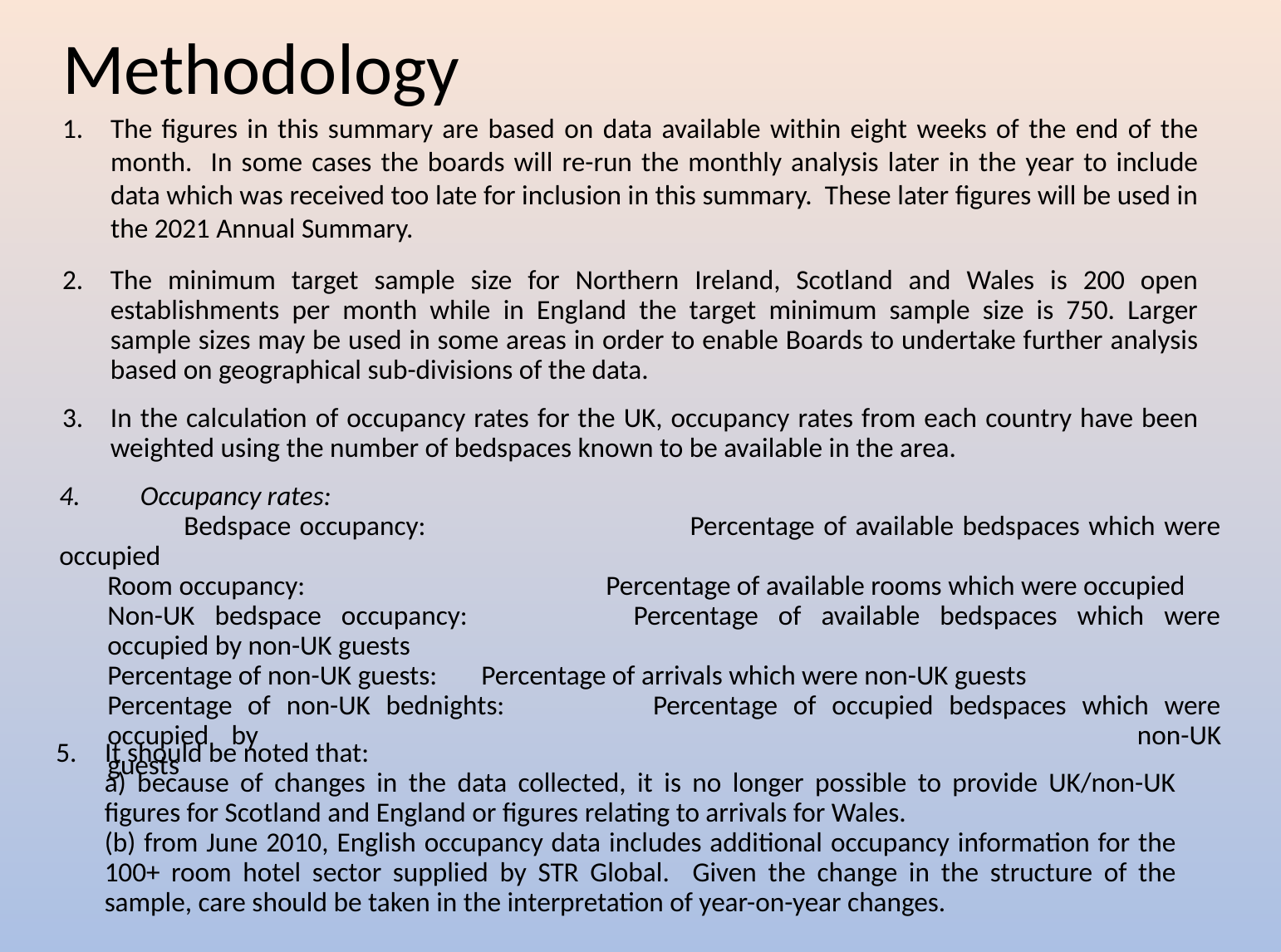

# Methodology
Methodology (1)
The figures in this summary are based on data available within eight weeks of the end of the month.  In some cases the boards will re-run the monthly analysis later in the year to include data which was received too late for inclusion in this summary.  These later figures will be used in the 2021 Annual Summary.

The minimum target sample size for Northern Ireland, Scotland and Wales is 200 open establishments per month while in England the target minimum sample size is 750. Larger sample sizes may be used in some areas in order to enable Boards to undertake further analysis based on geographical sub-divisions of the data.

In the calculation of occupancy rates for the UK, occupancy rates from each country have been weighted using the number of bedspaces known to be available in the area.

	Occupancy rates:
	Bedspace occupancy:  		Percentage of available bedspaces which were occupied
Room occupancy:   			Percentage of available rooms which were occupied
Non-UK bedspace occupancy:		Percentage of available bedspaces which were occupied by non-UK guests
Percentage of non-UK guests:  	Percentage of arrivals which were non-UK guests
Percentage of non-UK bednights:  	Percentage of occupied bedspaces which were occupied by 							non-UK guests

It should be noted that:
a) because of changes in the data collected, it is no longer possible to provide UK/non-UK figures for Scotland and England or figures relating to arrivals for Wales.
(b) from June 2010, English occupancy data includes additional occupancy information for the 100+ room hotel sector supplied by STR Global.  Given the change in the structure of the sample, care should be taken in the interpretation of year-on-year changes.